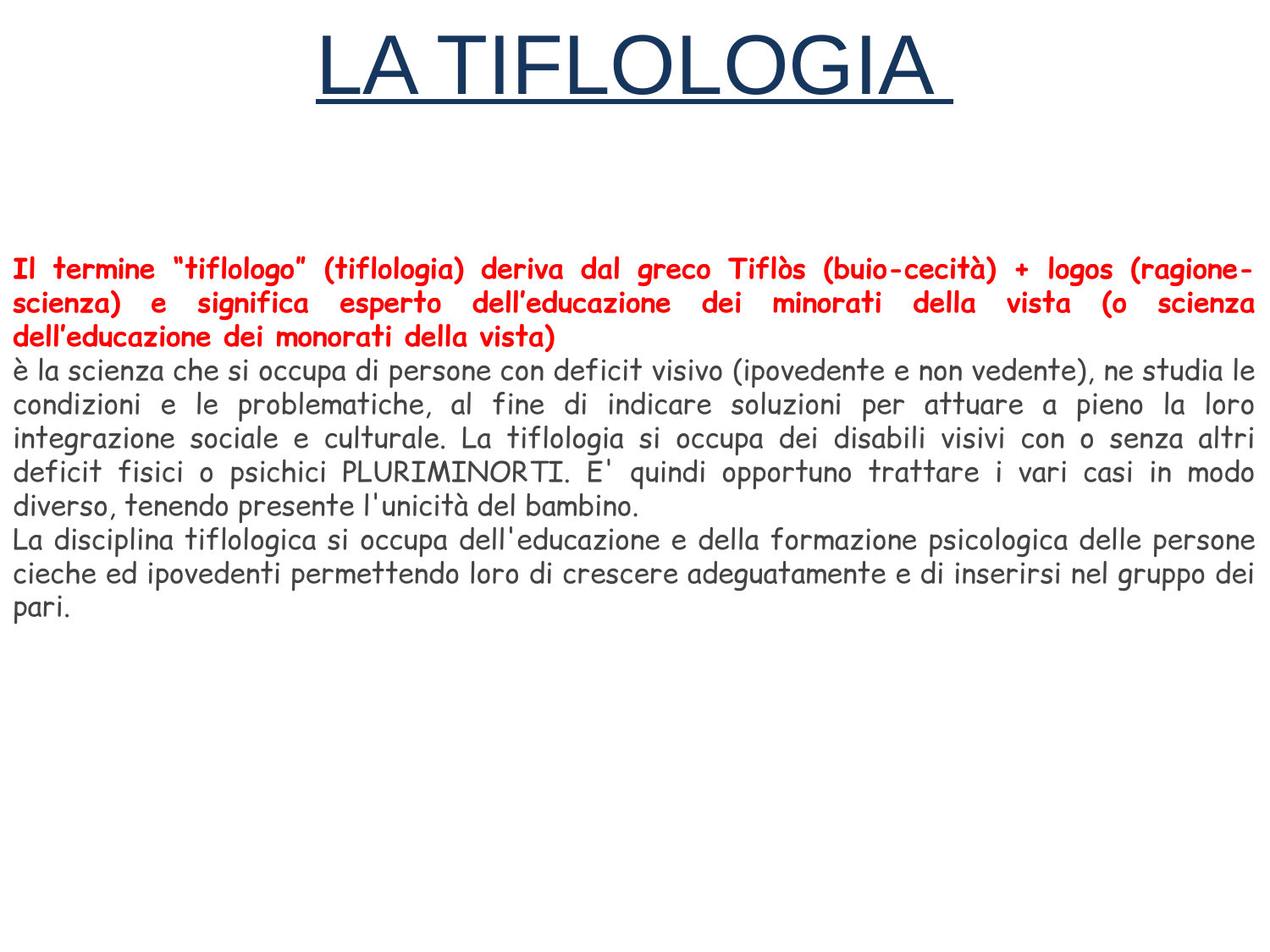

LA TIFLOLOGIA

Il termine “tiflologo” (tiflologia) deriva dal greco Tiflòs (buio-cecità) + logos (ragione-scienza) e significa esperto dell’educazione dei minorati della vista (o scienza dell’educazione dei monorati della vista)
è la scienza che si occupa di persone con deficit visivo (ipovedente e non vedente), ne studia le condizioni e le problematiche, al fine di indicare soluzioni per attuare a pieno la loro integrazione sociale e culturale. La tiflologia si occupa dei disabili visivi con o senza altri deficit fisici o psichici PLURIMINORTI. E' quindi opportuno trattare i vari casi in modo diverso, tenendo presente l'unicità del bambino.
La disciplina tiflologica si occupa dell'educazione e della formazione psicologica delle persone cieche ed ipovedenti permettendo loro di crescere adeguatamente e di inserirsi nel gruppo dei pari.